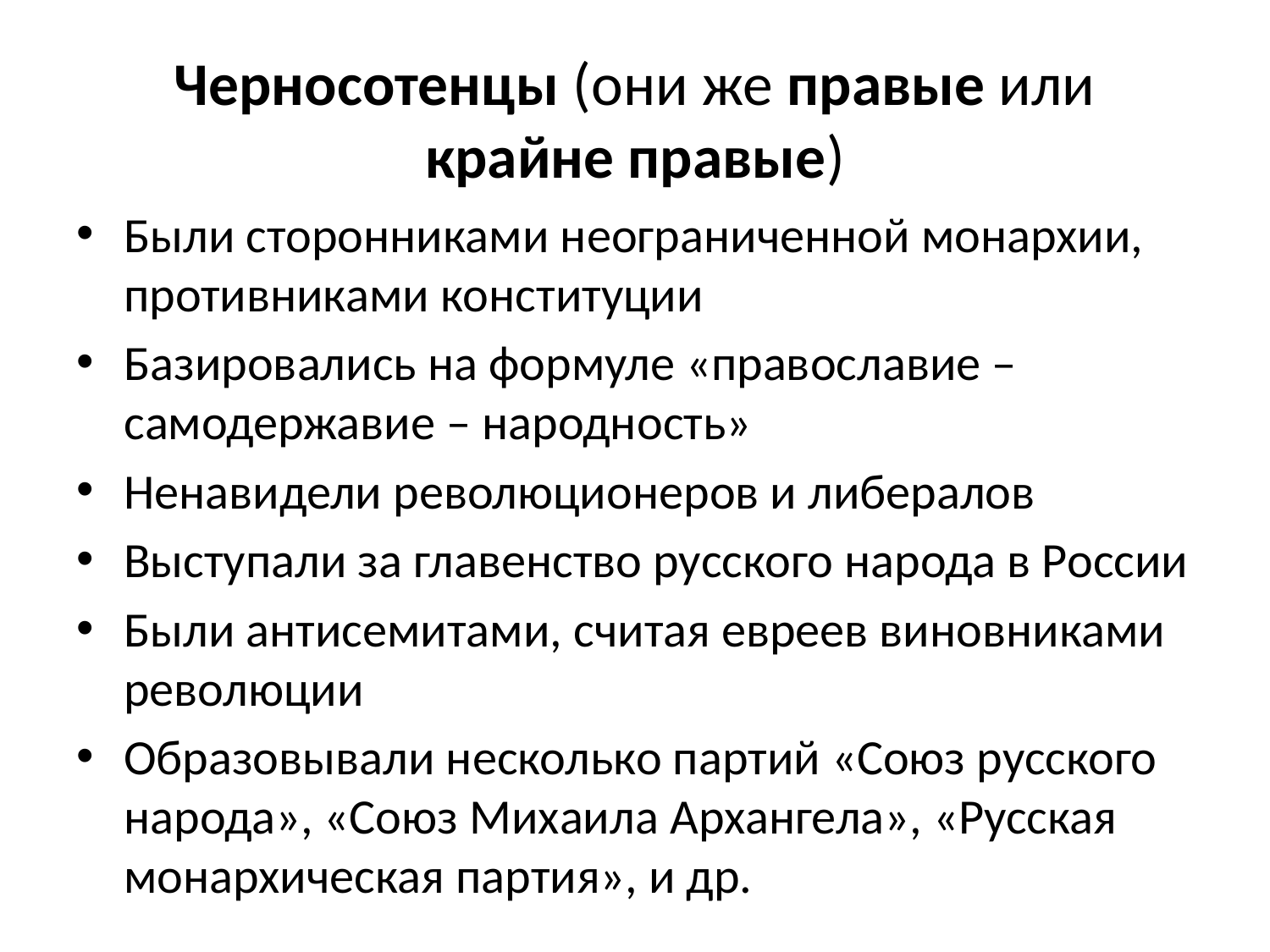

# Черносотенцы (они же правые или крайне правые)
Были сторонниками неограниченной монархии, противниками конституции
Базировались на формуле «православие – самодержавие – народность»
Ненавидели революционеров и либералов
Выступали за главенство русского народа в России
Были антисемитами, считая евреев виновниками революции
Образовывали несколько партий «Союз русского народа», «Союз Михаила Архангела», «Русская монархическая партия», и др.